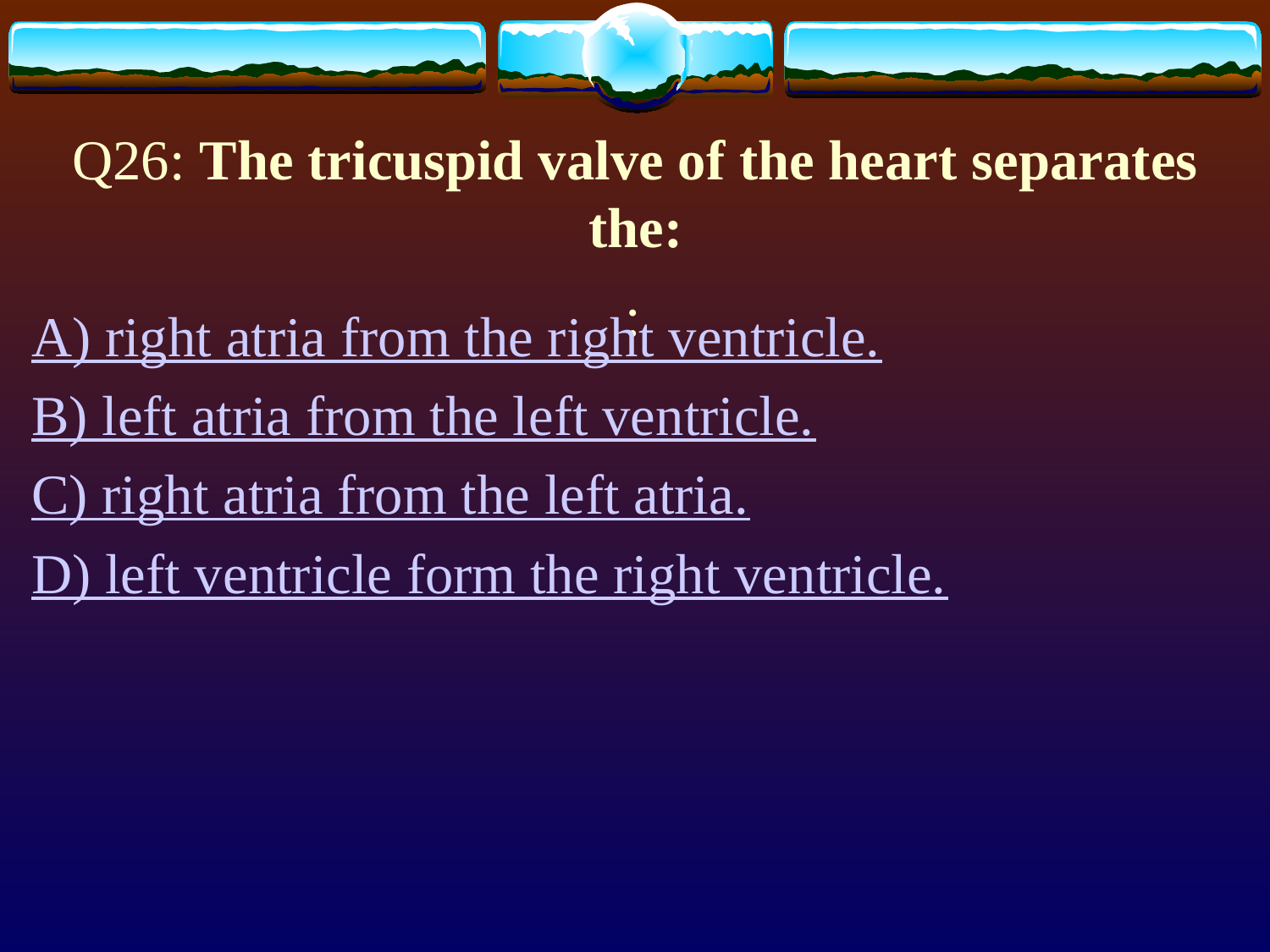

# Q26: The tricuspid valve of the heart separates the: :
A) right atria from the right ventricle.
B) left atria from the left ventricle.
C) right atria from the left atria.
D) left ventricle form the right ventricle.